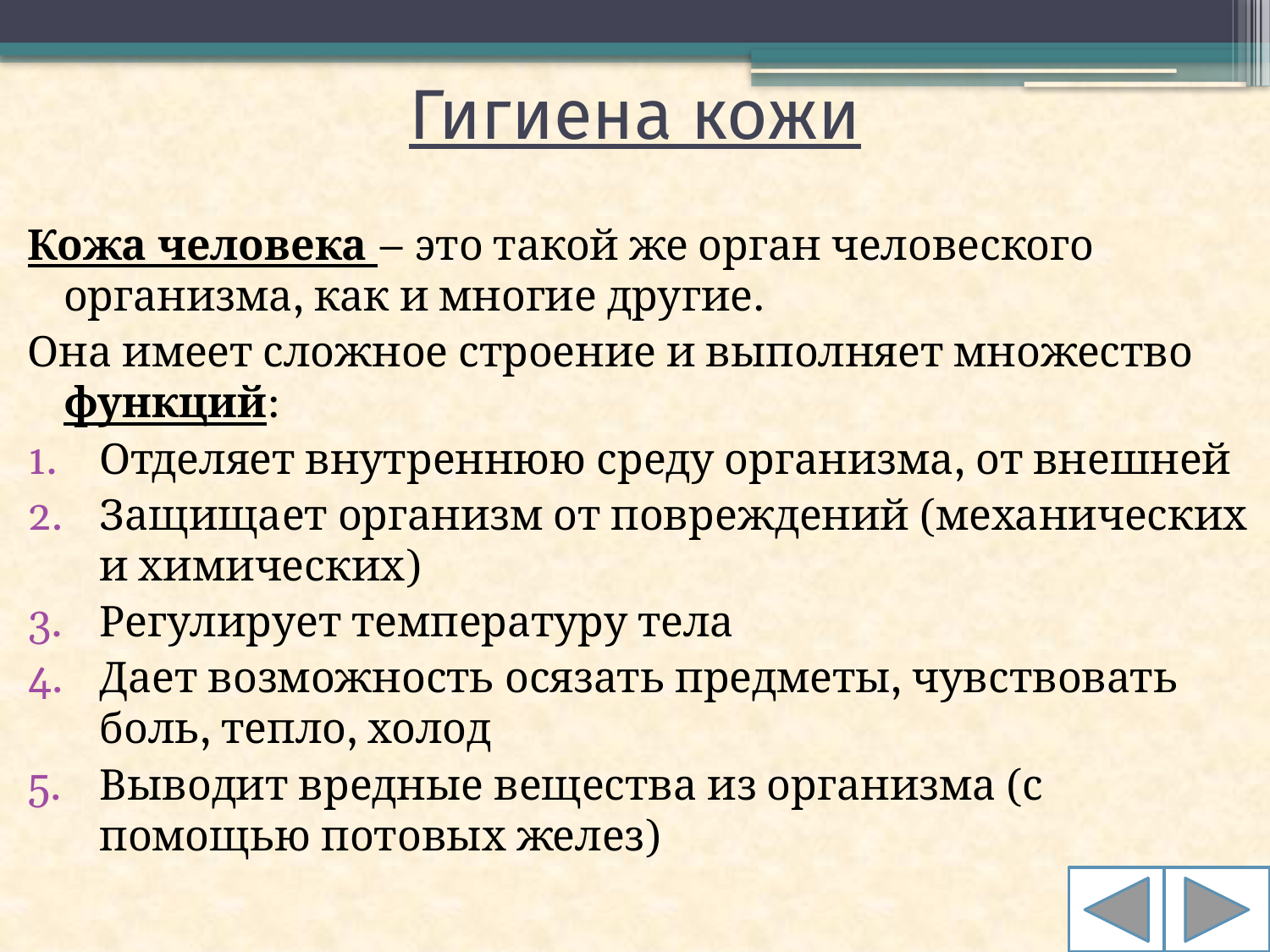

# Гигиена кожи
Кожа человека – это такой же орган человеского организма, как и многие другие.
Она имеет сложное строение и выполняет множество функций:
Отделяет внутреннюю среду организма, от внешней
Защищает организм от повреждений (механических и химических)
Регулирует температуру тела
Дает возможность осязать предметы, чувствовать боль, тепло, холод
Выводит вредные вещества из организма (с помощью потовых желез)